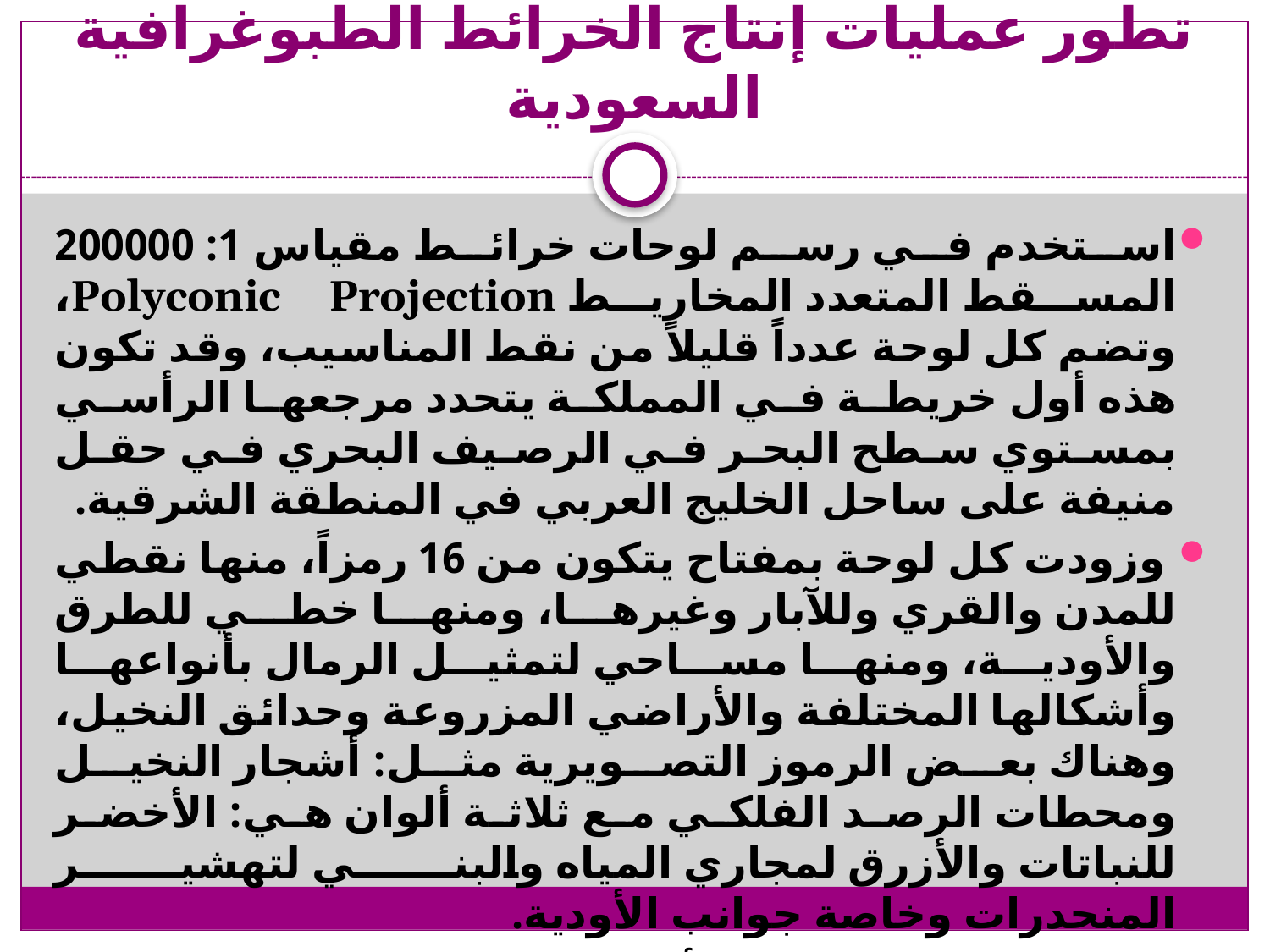

# تطور عمليات إنتاج الخرائط الطبوغرافية السعودية
استخدم في رسم لوحات خرائط مقياس 1: 200000 المسقط المتعدد المخاريط Polyconic Projection، وتضم كل لوحة عدداً قليلاً من نقط المناسيب، وقد تكون هذه أول خريطة في المملكة يتحدد مرجعها الرأسي بمستوي سطح البحر في الرصيف البحري في حقل منيفة على ساحل الخليج العربي في المنطقة الشرقية.
 وزودت كل لوحة بمفتاح يتكون من 16 رمزاً، منها نقطي للمدن والقري وللآبار وغيرها، ومنها خطي للطرق والأودية، ومنها مساحي لتمثيل الرمال بأنواعها وأشكالها المختلفة والأراضي المزروعة وحدائق النخيل، وهناك بعض الرموز التصويرية مثل: أشجار النخيل ومحطات الرصد الفلكي مع ثلاثة ألوان هي: الأخضر للنباتات والأزرق لمجاري المياه والبني لتهشير المنحدرات وخاصة جوانب الأودية.
ومن عناصر الخريطة الأخري مقياس خطي بالكيلو متر وآخر بالميل، وزاوية الانحراف المغناطيسي بالدرجات لعام 1950 م.